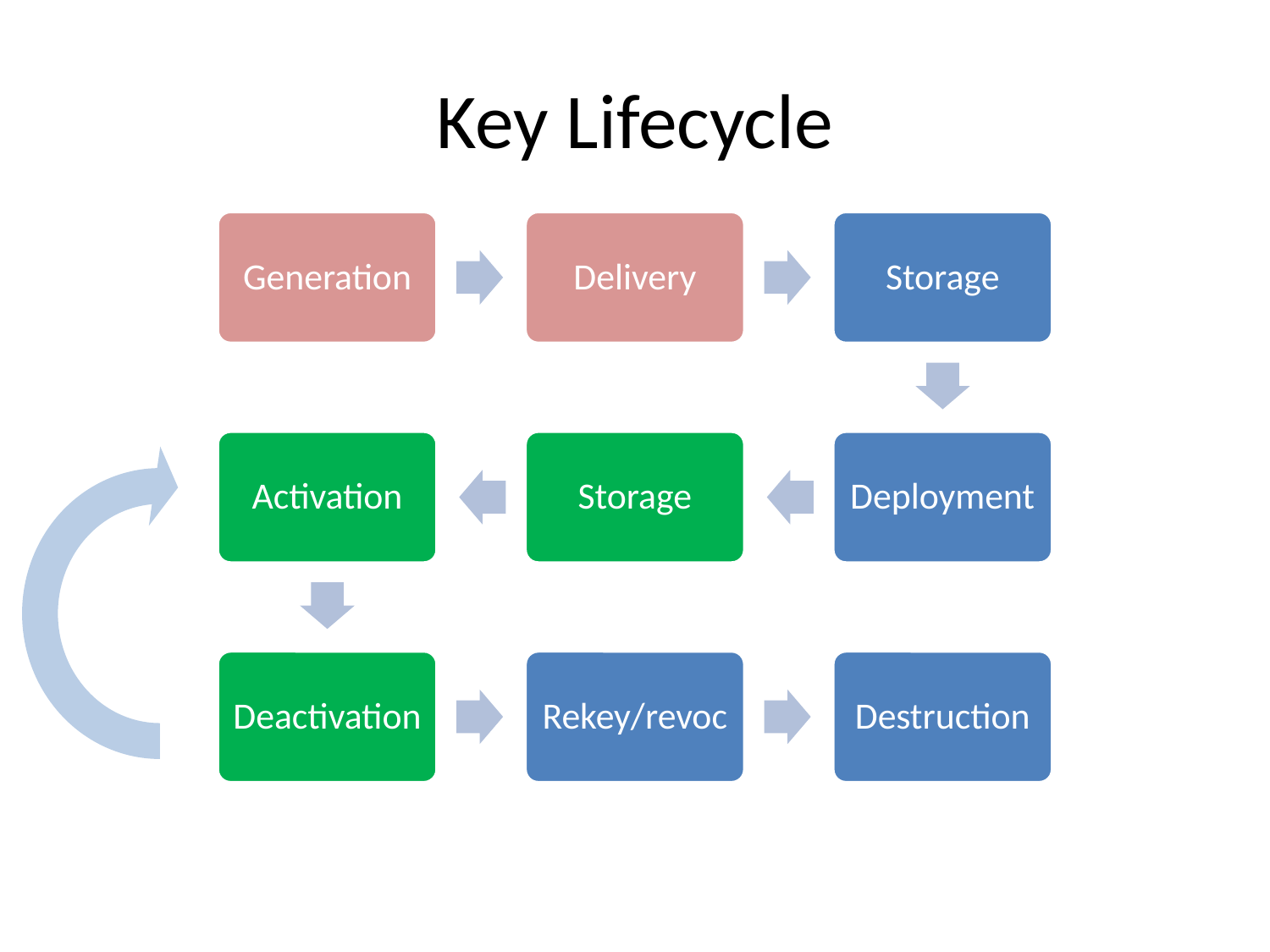

# Key Lifecycle
Generation

Delivery

Storage

Deployment

Storage

Activation

Deactivation

Rekey/revoc

Destruction